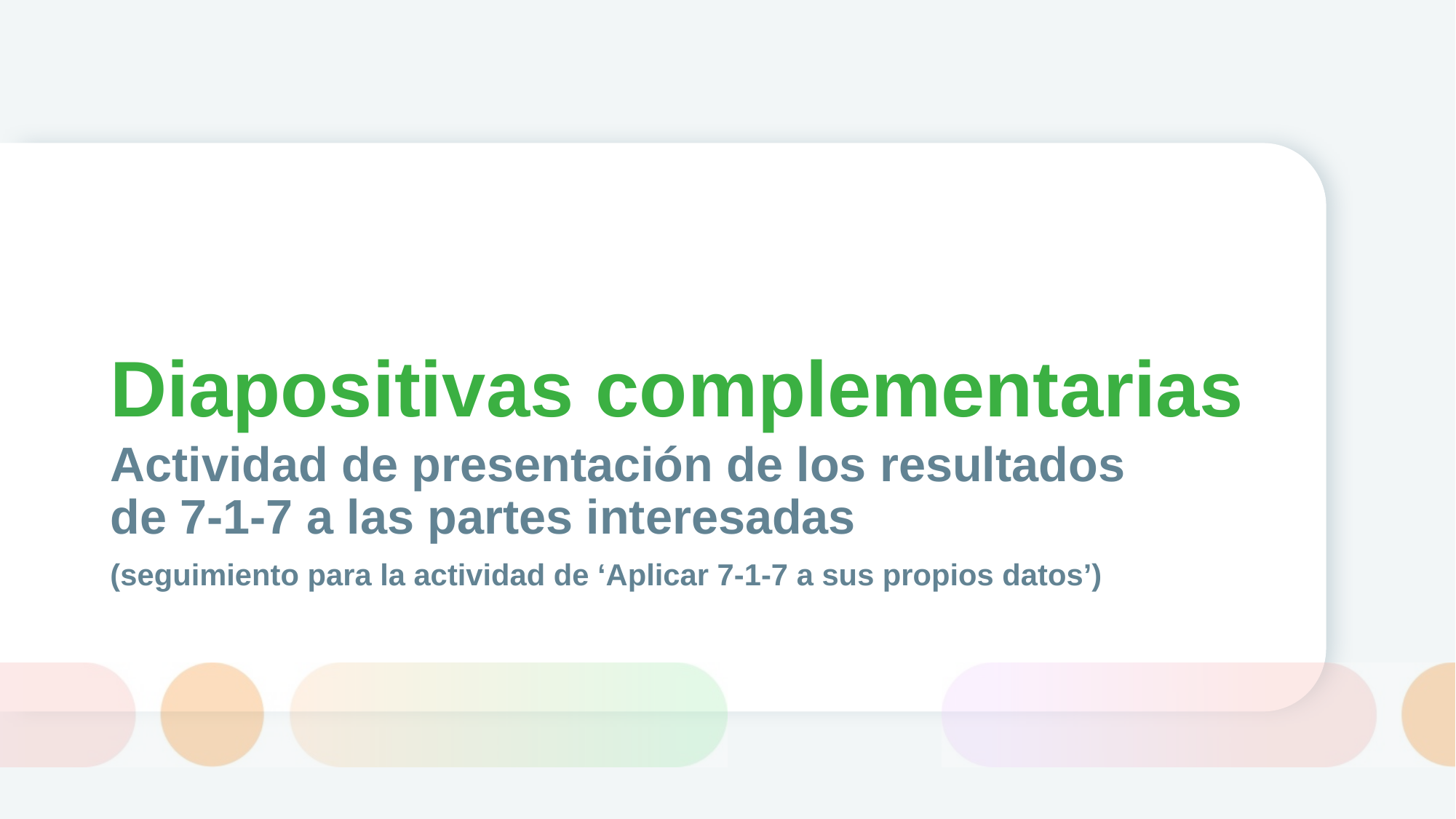

# Diapositivas complementarias
Actividad de presentación de los resultados de 7-1-7 a las partes interesadas
(seguimiento para la actividad de ‘Aplicar 7-1-7 a sus propios datos’)